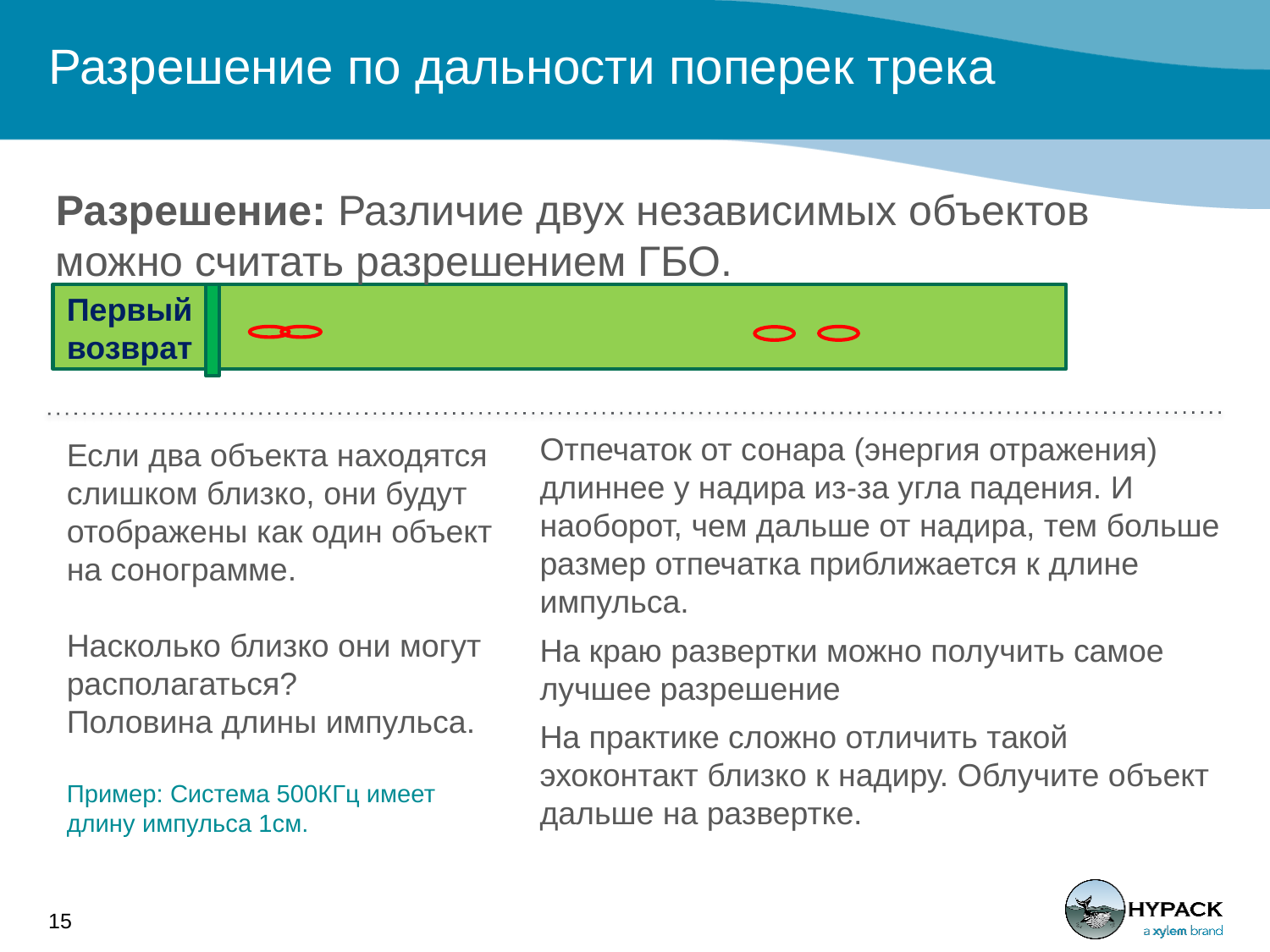

# Разрешение по дальности поперек трека
Разрешение: Различие двух независимых объектов можно считать разрешением ГБО.
Первый возврат

Если два объекта находятся слишком близко, они будут отображены как один объект на сонограмме.

Насколько близко они могут располагаться?
Половина длины импульса.

Пример: Система 500КГц имеет длину импульса 1см.
Отпечаток от сонара (энергия отражения) длиннее у надира из-за угла падения. И наоборот, чем дальше от надира, тем больше размер отпечатка приближается к длине импульса.
На краю развертки можно получить самое лучшее разрешение
На практике сложно отличить такой эхоконтакт близко к надиру. Облучите объект дальше на развертке.

15